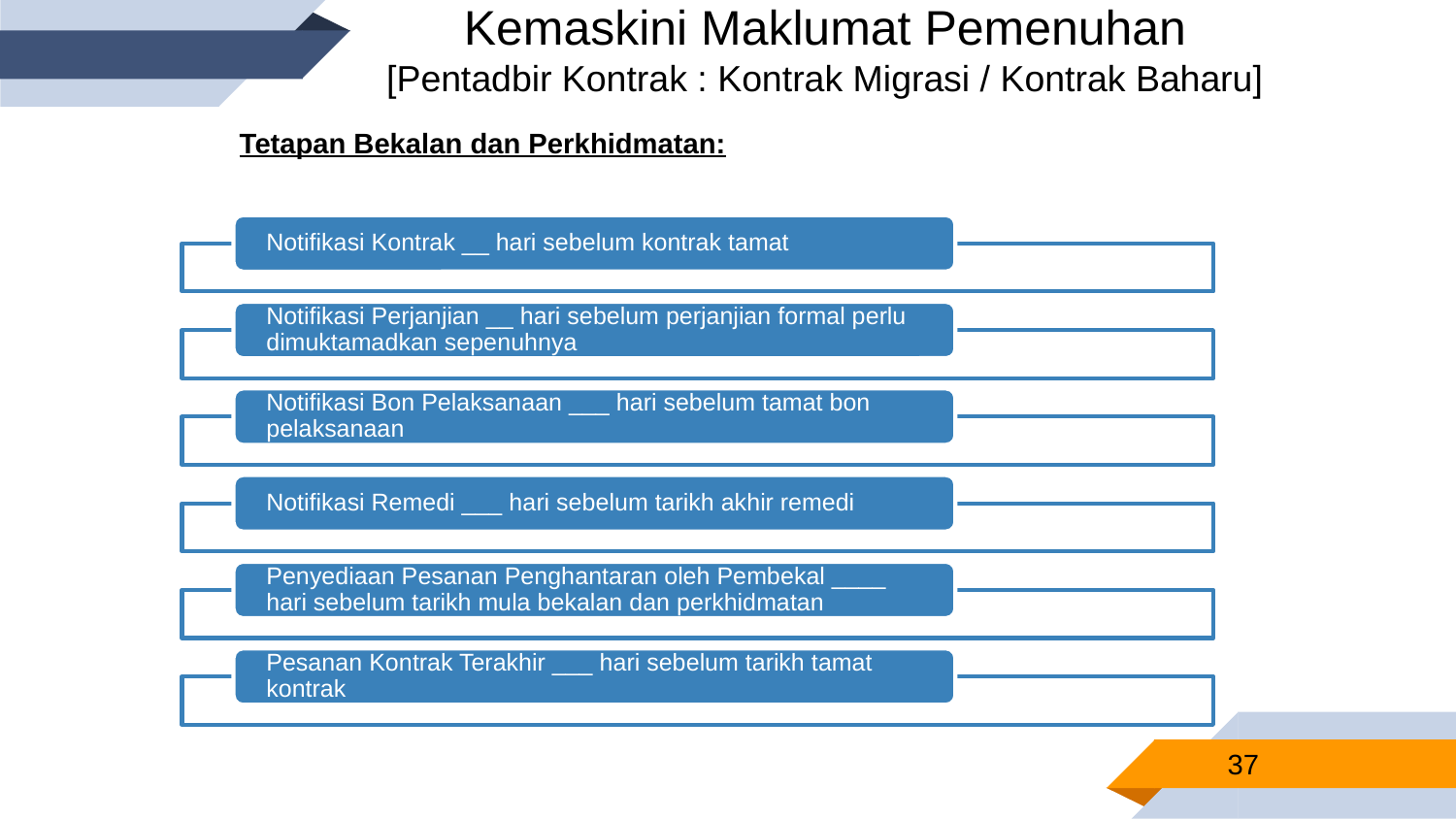

Kemaskini Maklumat Pemenuhan
[Pentadbir Kontrak : Kontrak Migrasi / Kontrak Baharu]
Tetapan Bekalan dan Perkhidmatan:
Notifikasi Kontrak __ hari sebelum kontrak tamat
Notifikasi Perjanjian __ hari sebelum perjanjian formal perlu dimuktamadkan sepenuhnya
Notifikasi Bon Pelaksanaan ___ hari sebelum tamat bon pelaksanaan
Notifikasi Remedi ___ hari sebelum tarikh akhir remedi
Penyediaan Pesanan Penghantaran oleh Pembekal ____ hari sebelum tarikh mula bekalan dan perkhidmatan
Pesanan Kontrak Terakhir ___ hari sebelum tarikh tamat kontrak

37